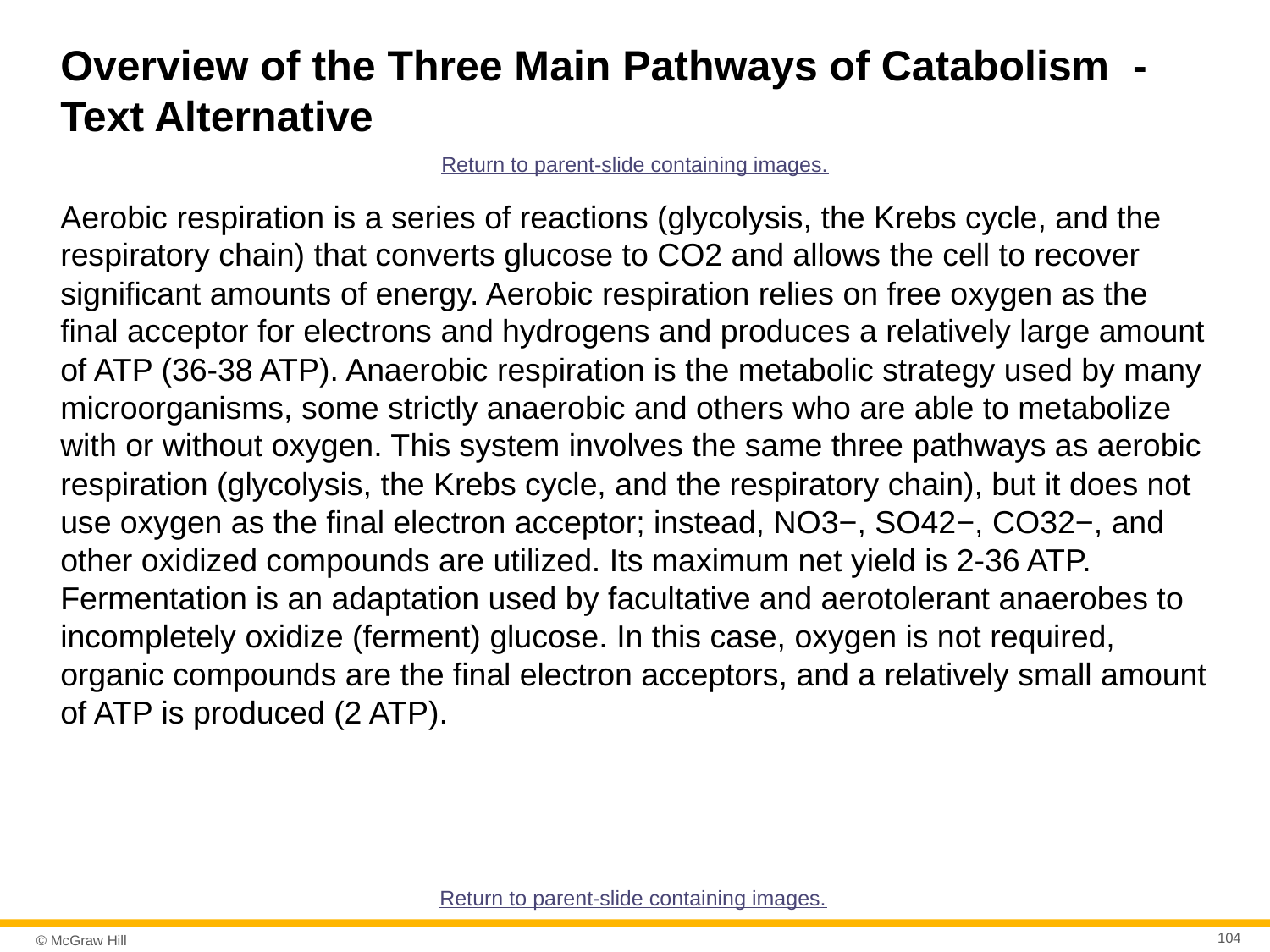

# Overview of the Three Main Pathways of Catabolism  - Text Alternative
Return to parent-slide containing images.
Aerobic respiration is a series of reactions (glycolysis, the Krebs cycle, and the respiratory chain) that converts glucose to CO2 and allows the cell to recover significant amounts of energy. Aerobic respiration relies on free oxygen as the final acceptor for electrons and hydrogens and produces a relatively large amount of ATP (36-38 ATP). Anaerobic respiration is the metabolic strategy used by many microorganisms, some strictly anaerobic and others who are able to metabolize with or without oxygen. This system involves the same three pathways as aerobic respiration (glycolysis, the Krebs cycle, and the respiratory chain), but it does not use oxygen as the final electron acceptor; instead, NO3−, SO42−, CO32−, and other oxidized compounds are utilized. Its maximum net yield is 2-36 ATP. Fermentation is an adaptation used by facultative and aerotolerant anaerobes to incompletely oxidize (ferment) glucose. In this case, oxygen is not required, organic compounds are the final electron acceptors, and a relatively small amount of ATP is produced (2 ATP).
Return to parent-slide containing images.